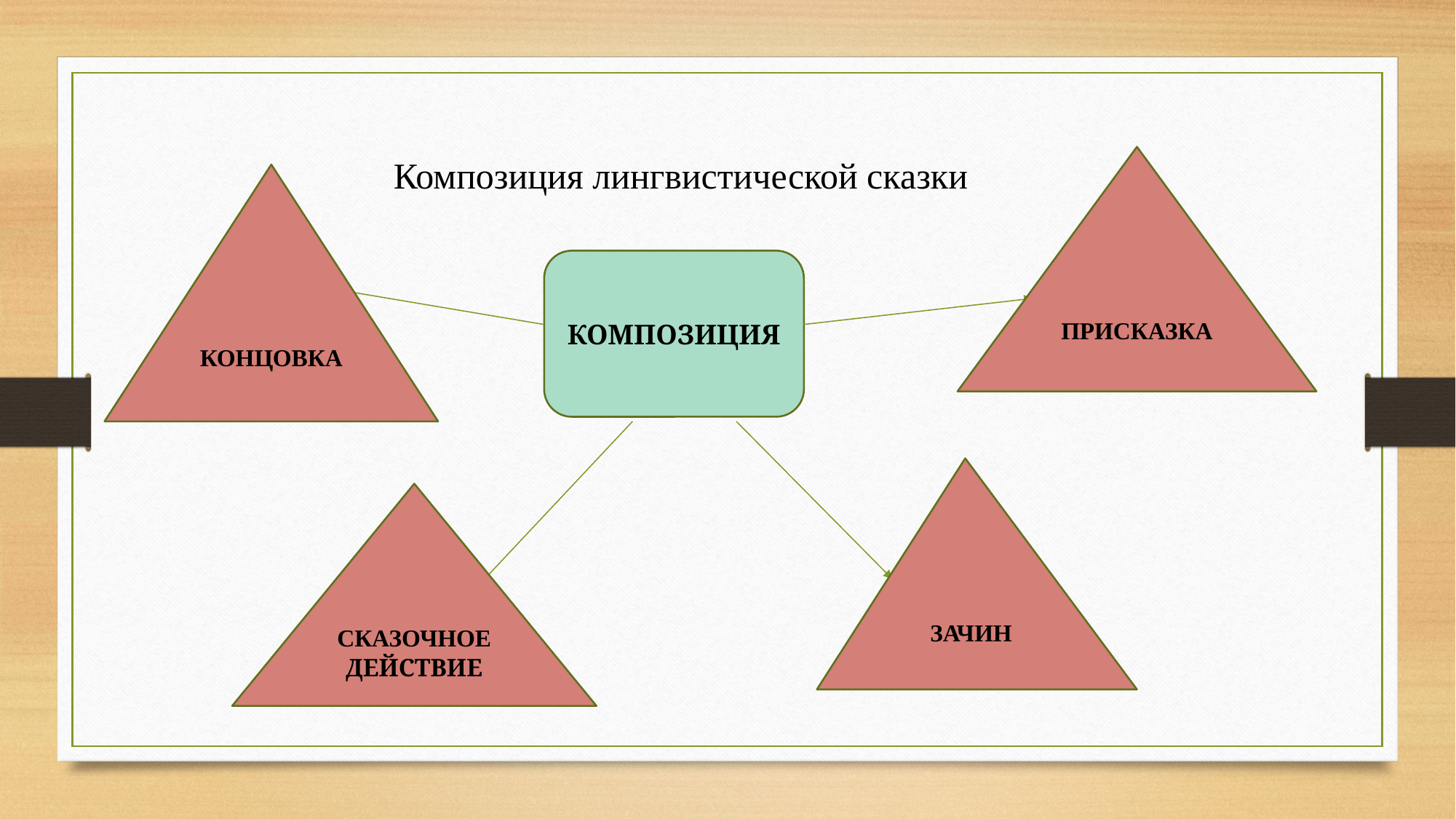

Композиция лингвистической сказки
ПРИСКАЗКА
КОНЦОВКА
КОМПОЗИЦИЯ
ЗАЧИН
СКАЗОЧНОЕ ДЕЙСТВИЕ